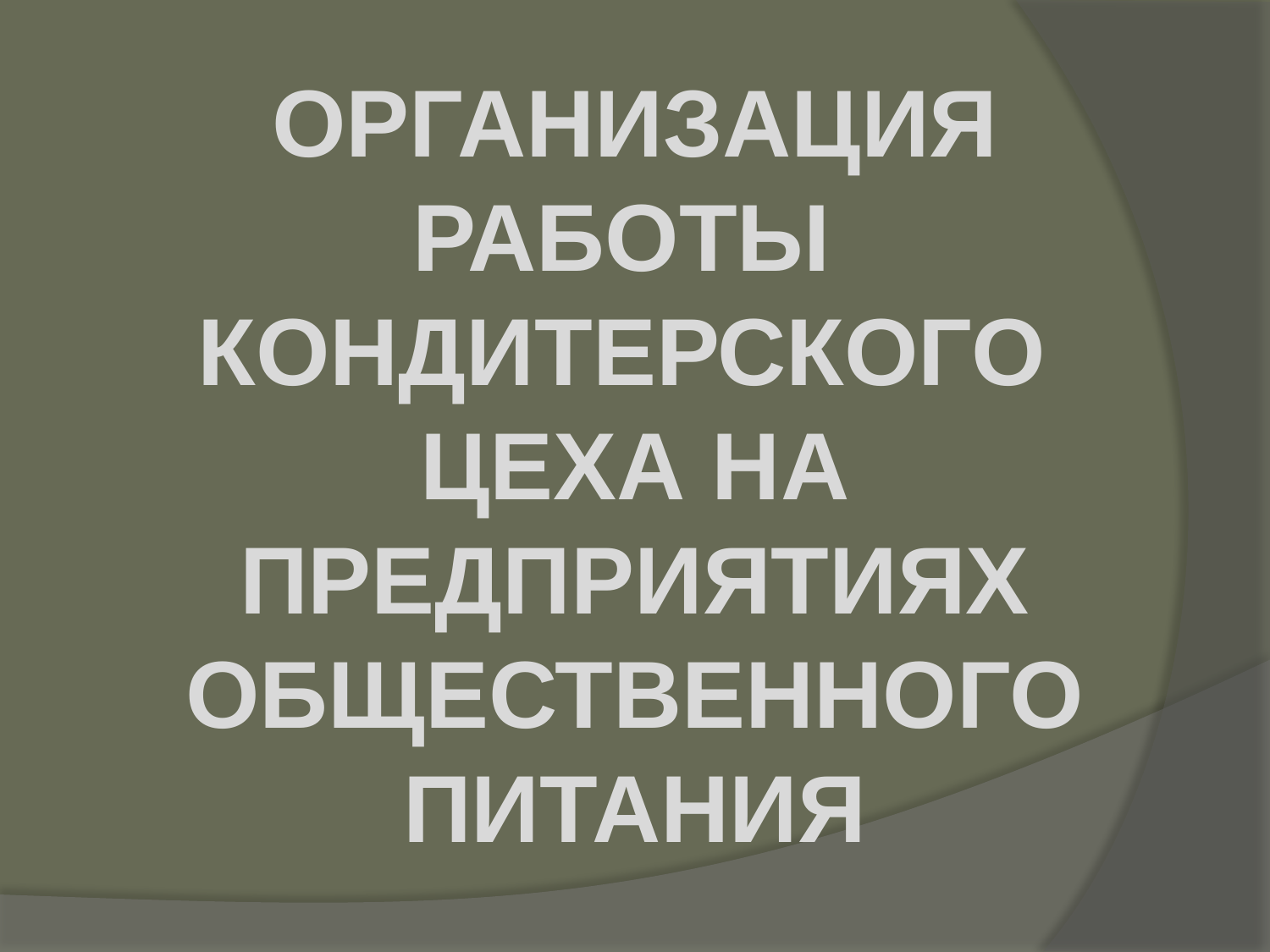

# ОРГАНИЗАЦИЯ РАБОТЫ КОНДИТЕРСКОГО  ЦЕХА НА ПРЕДПРИЯТИЯХ ОБЩЕСТВЕННОГО ПИТАНИЯ